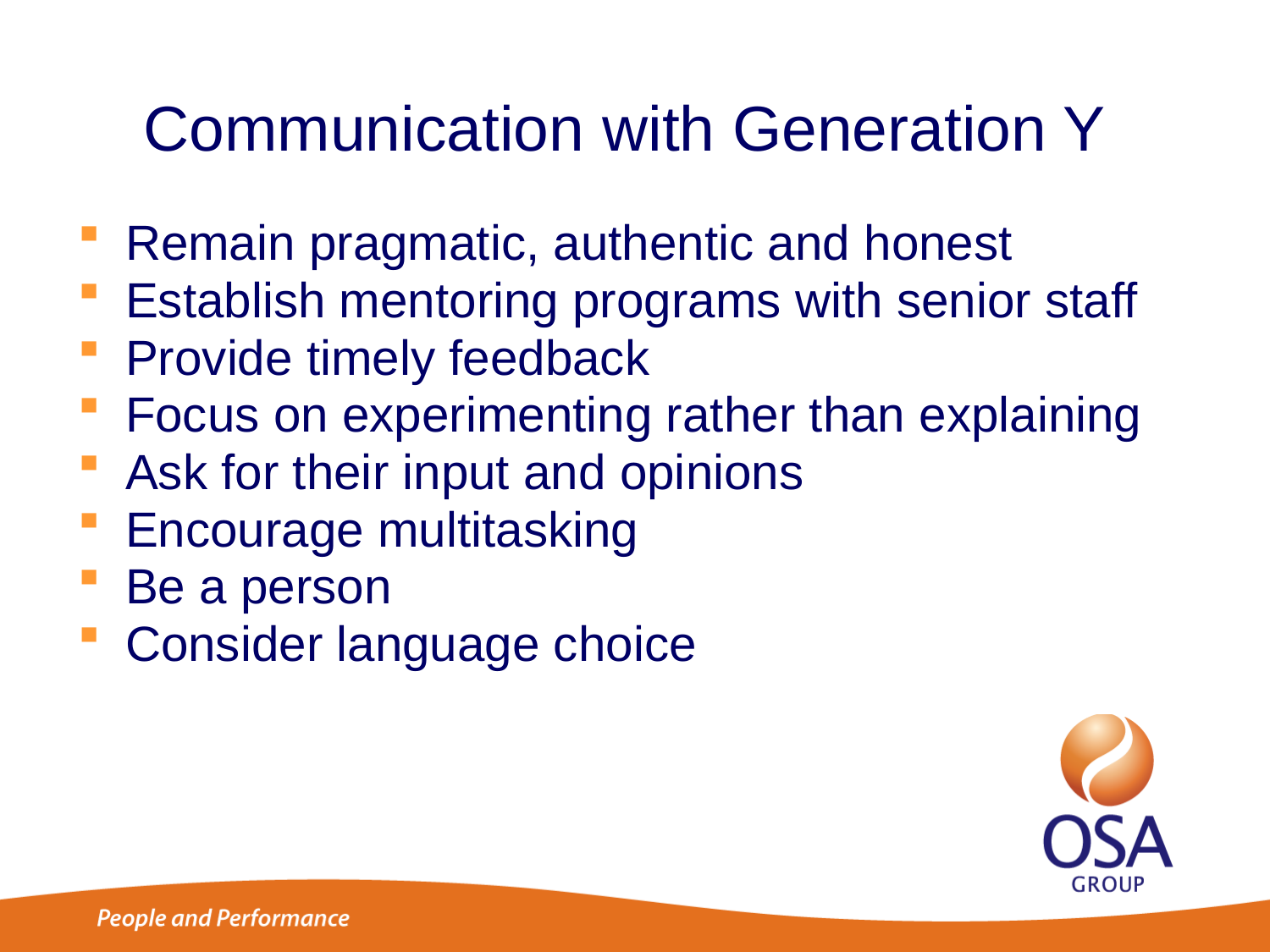

# Communication with Generation Y
Remain pragmatic, authentic and honest
Establish mentoring programs with senior staff
Provide timely feedback
Focus on experimenting rather than explaining
Ask for their input and opinions
Encourage multitasking
Be a person
Consider language choice